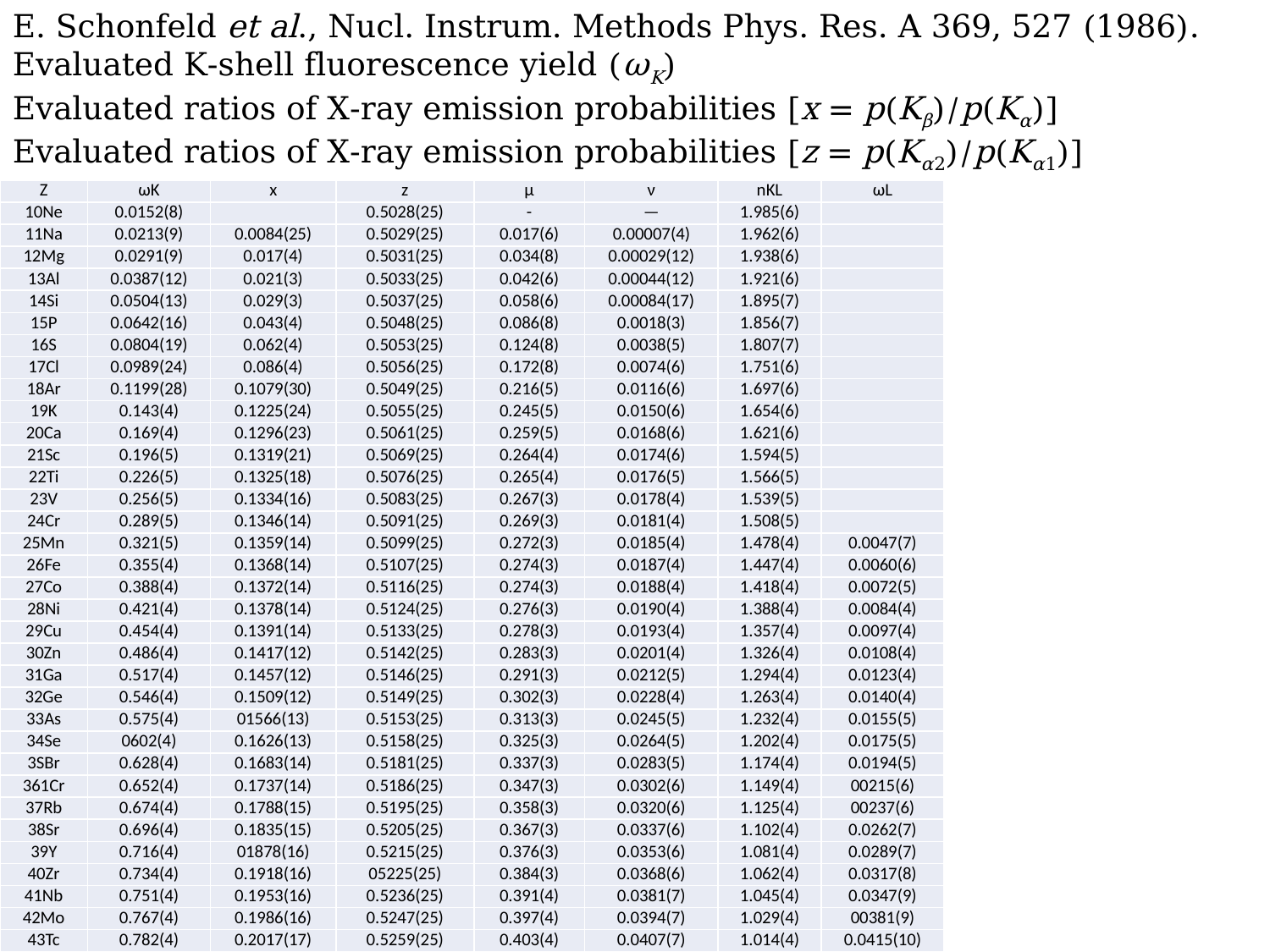

E. Schonfeld et al., Nucl. Instrum. Methods Phys. Res. A 369, 527 (1986).
Evaluated K-shell fluorescence yield (ωK)
Evaluated ratios of X-ray emission probabilities [x = p(Kβ)/p(Kα)]
Evaluated ratios of X-ray emission probabilities [z = p(Kα2)/p(Kα1)]
| Z | ωK | x | z | μ | ν | nKL | ωL |
| --- | --- | --- | --- | --- | --- | --- | --- |
| 10Ne | 0.0152(8) |  | 0.5028(25) | - | — | 1.985(6) |  |
| 11Na | 0.0213(9) | 0.0084(25) | 0.5029(25) | 0.017(6) | 0.00007(4) | 1.962(6) |  |
| 12Mg | 0.0291(9) | 0.017(4) | 0.5031(25) | 0.034(8) | 0.00029(12) | 1.938(6) |  |
| 13Al | 0.0387(12) | 0.021(3) | 0.5033(25) | 0.042(6) | 0.00044(12) | 1.921(6) |  |
| 14Si | 0.0504(13) | 0.029(3) | 0.5037(25) | 0.058(6) | 0.00084(17) | 1.895(7) |  |
| 15P | 0.0642(16) | 0.043(4) | 0.5048(25) | 0.086(8) | 0.0018(3) | 1.856(7) |  |
| 16S | 0.0804(19) | 0.062(4) | 0.5053(25) | 0.124(8) | 0.0038(5) | 1.807(7) |  |
| 17Cl | 0.0989(24) | 0.086(4) | 0.5056(25) | 0.172(8) | 0.0074(6) | 1.751(6) |  |
| 18Ar | 0.1199(28) | 0.1079(30) | 0.5049(25) | 0.216(5) | 0.0116(6) | 1.697(6) |  |
| 19K | 0.143(4) | 0.1225(24) | 0.5055(25) | 0.245(5) | 0.0150(6) | 1.654(6) |  |
| 20Ca | 0.169(4) | 0.1296(23) | 0.5061(25) | 0.259(5) | 0.0168(6) | 1.621(6) |  |
| 21Sc | 0.196(5) | 0.1319(21) | 0.5069(25) | 0.264(4) | 0.0174(6) | 1.594(5) |  |
| 22Ti | 0.226(5) | 0.1325(18) | 0.5076(25) | 0.265(4) | 0.0176(5) | 1.566(5) |  |
| 23V | 0.256(5) | 0.1334(16) | 0.5083(25) | 0.267(3) | 0.0178(4) | 1.539(5) |  |
| 24Cr | 0.289(5) | 0.1346(14) | 0.5091(25) | 0.269(3) | 0.0181(4) | 1.508(5) |  |
| 25Mn | 0.321(5) | 0.1359(14) | 0.5099(25) | 0.272(3) | 0.0185(4) | 1.478(4) | 0.0047(7) |
| 26Fe | 0.355(4) | 0.1368(14) | 0.5107(25) | 0.274(3) | 0.0187(4) | 1.447(4) | 0.0060(6) |
| 27Co | 0.388(4) | 0.1372(14) | 0.5116(25) | 0.274(3) | 0.0188(4) | 1.418(4) | 0.0072(5) |
| 28Ni | 0.421(4) | 0.1378(14) | 0.5124(25) | 0.276(3) | 0.0190(4) | 1.388(4) | 0.0084(4) |
| 29Cu | 0.454(4) | 0.1391(14) | 0.5133(25) | 0.278(3) | 0.0193(4) | 1.357(4) | 0.0097(4) |
| 30Zn | 0.486(4) | 0.1417(12) | 0.5142(25) | 0.283(3) | 0.0201(4) | 1.326(4) | 0.0108(4) |
| 31Ga | 0.517(4) | 0.1457(12) | 0.5146(25) | 0.291(3) | 0.0212(5) | 1.294(4) | 0.0123(4) |
| 32Ge | 0.546(4) | 0.1509(12) | 0.5149(25) | 0.302(3) | 0.0228(4) | 1.263(4) | 0.0140(4) |
| 33As | 0.575(4) | 01566(13) | 0.5153(25) | 0.313(3) | 0.0245(5) | 1.232(4) | 0.0155(5) |
| 34Se | 0602(4) | 0.1626(13) | 0.5158(25) | 0.325(3) | 0.0264(5) | 1.202(4) | 0.0175(5) |
| 3SBr | 0.628(4) | 0.1683(14) | 0.5181(25) | 0.337(3) | 0.0283(5) | 1.174(4) | 0.0194(5) |
| 361Cr | 0.652(4) | 0.1737(14) | 0.5186(25) | 0.347(3) | 0.0302(6) | 1.149(4) | 00215(6) |
| 37Rb | 0.674(4) | 0.1788(15) | 0.5195(25) | 0.358(3) | 0.0320(6) | 1.125(4) | 00237(6) |
| 38Sr | 0.696(4) | 0.1835(15) | 0.5205(25) | 0.367(3) | 0.0337(6) | 1.102(4) | 0.0262(7) |
| 39Y | 0.716(4) | 01878(16) | 0.5215(25) | 0.376(3) | 0.0353(6) | 1.081(4) | 0.0289(7) |
| 40Zr | 0.734(4) | 0.1918(16) | 05225(25) | 0.384(3) | 0.0368(6) | 1.062(4) | 0.0317(8) |
| 41Nb | 0.751(4) | 0.1953(16) | 0.5236(25) | 0.391(4) | 0.0381(7) | 1.045(4) | 0.0347(9) |
| 42Mo | 0.767(4) | 0.1986(16) | 0.5247(25) | 0.397(4) | 0.0394(7) | 1.029(4) | 00381(9) |
| 43Tc | 0.782(4) | 0.2017(17) | 0.5259(25) | 0.403(4) | 0.0407(7) | 1.014(4) | 0.0415(10) |